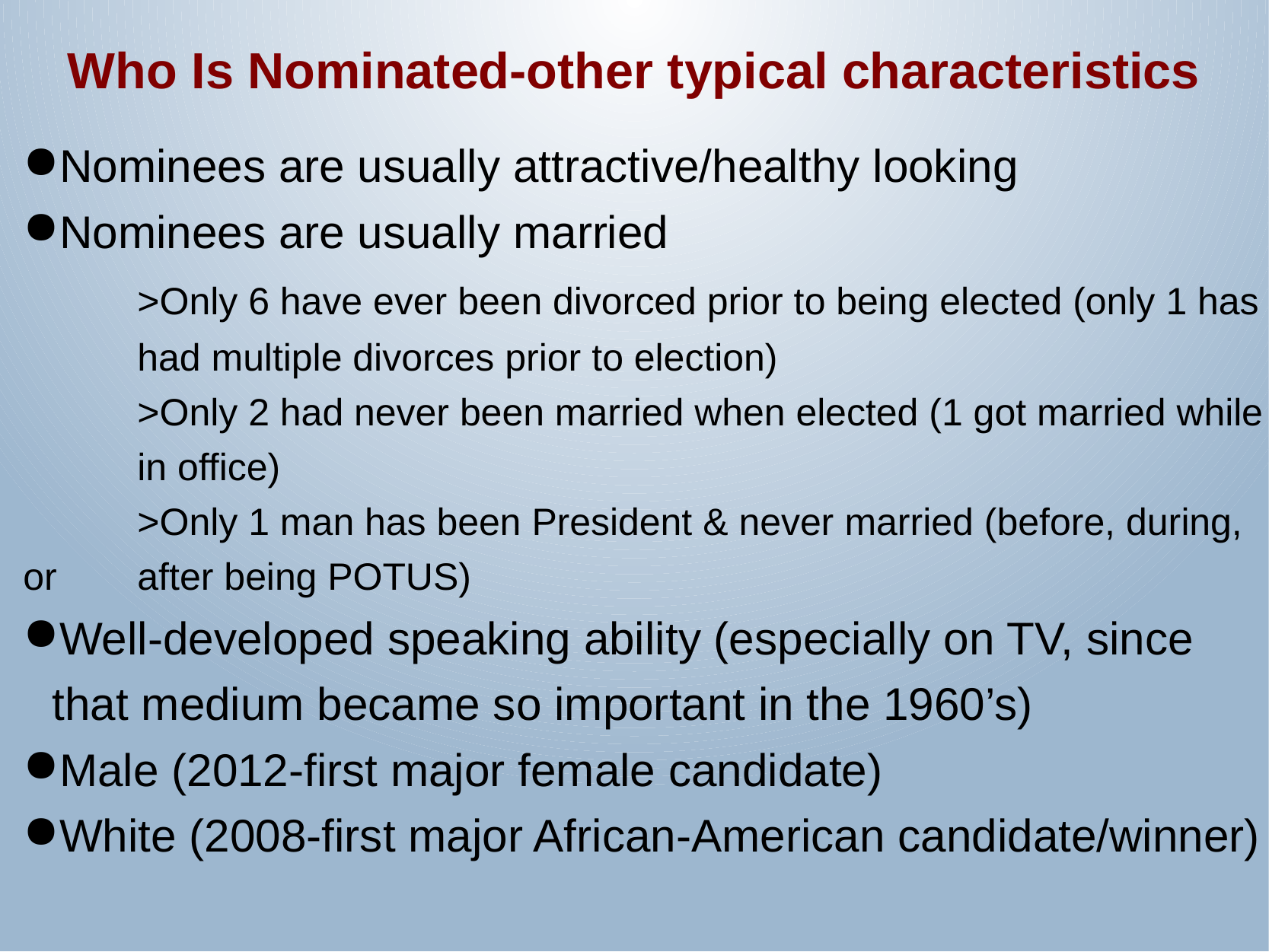

Who Is Nominated-other typical characteristics
Nominees are usually attractive/healthy looking
Nominees are usually married
	>Only 6 have ever been divorced prior to being elected (only 1 has 	had multiple divorces prior to election)
	>Only 2 had never been married when elected (1 got married while 	in office)
	>Only 1 man has been President & never married (before, during, or 	after being POTUS)
Well-developed speaking ability (especially on TV, since that medium became so important in the 1960’s)
Male (2012-first major female candidate)
White (2008-first major African-American candidate/winner)